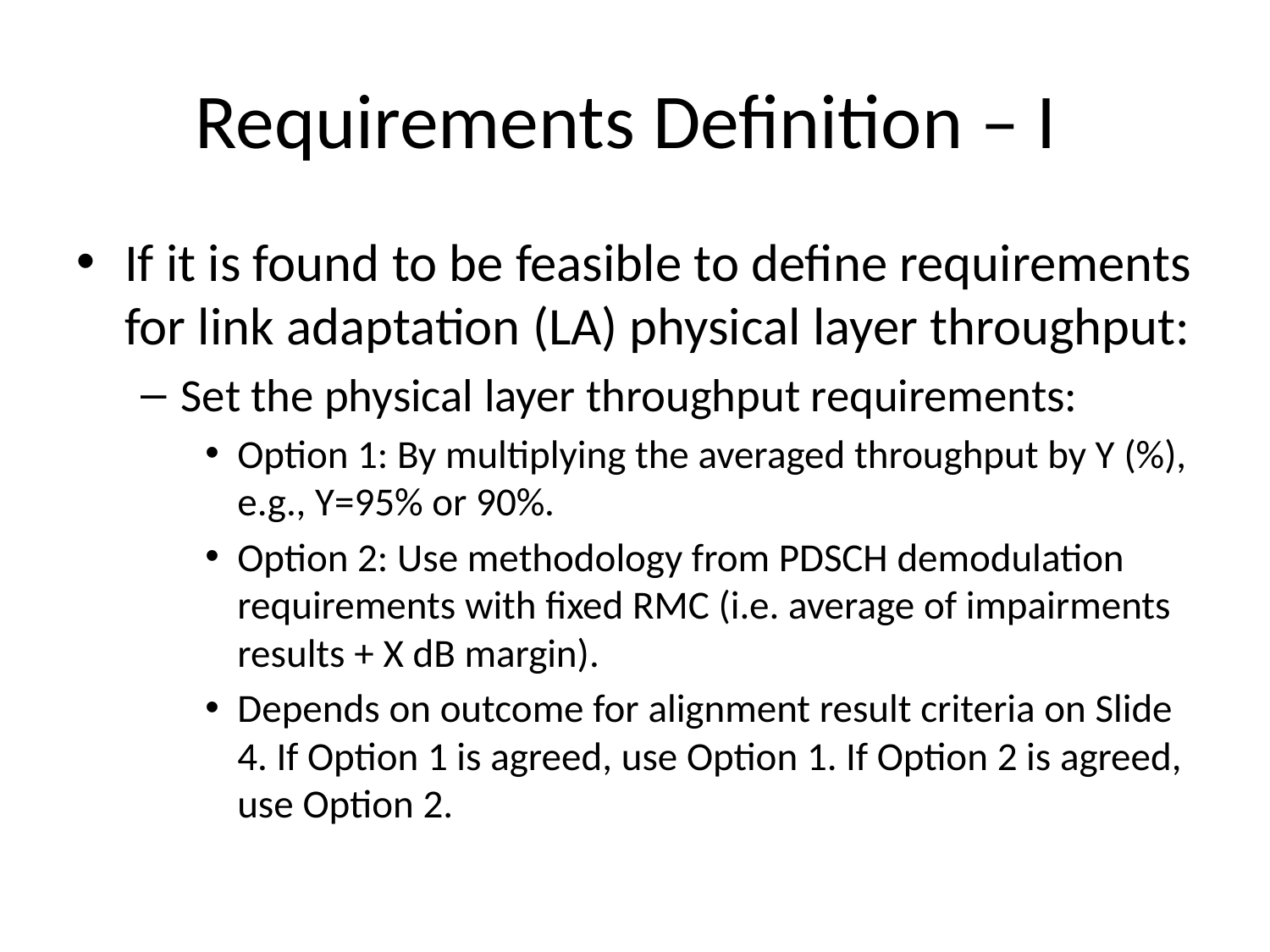

# Requirements Definition – I
If it is found to be feasible to define requirements for link adaptation (LA) physical layer throughput:
Set the physical layer throughput requirements:
Option 1: By multiplying the averaged throughput by Y (%), e.g., Y=95% or 90%.
Option 2: Use methodology from PDSCH demodulation requirements with fixed RMC (i.e. average of impairments results + X dB margin).
Depends on outcome for alignment result criteria on Slide 4. If Option 1 is agreed, use Option 1. If Option 2 is agreed, use Option 2.